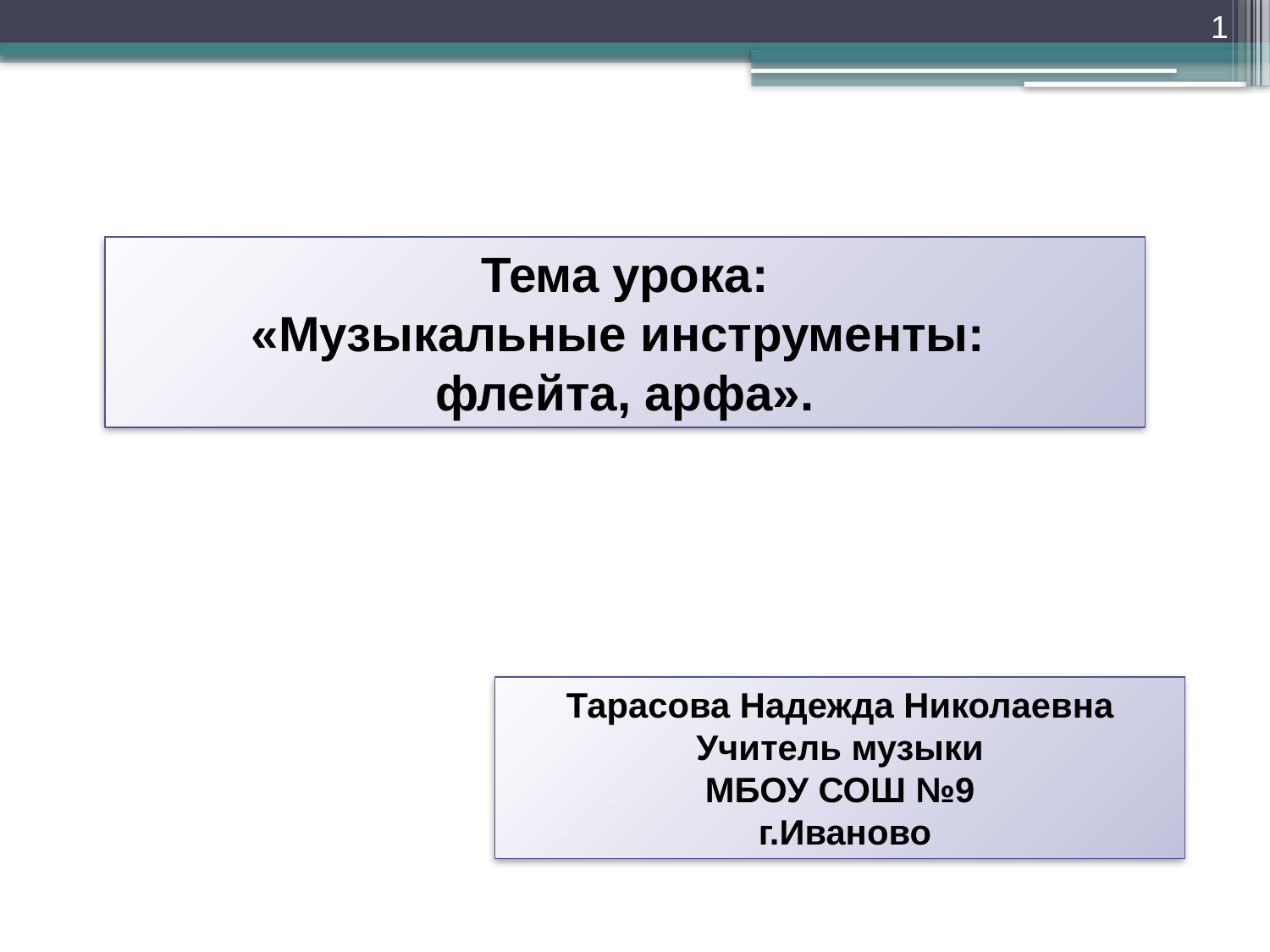

1
Тема урока:
«Музыкальные инструменты:
флейта, арфа».
Тарасова Надежда Николаевна
Учитель музыки
МБОУ СОШ №9
 г.Иваново